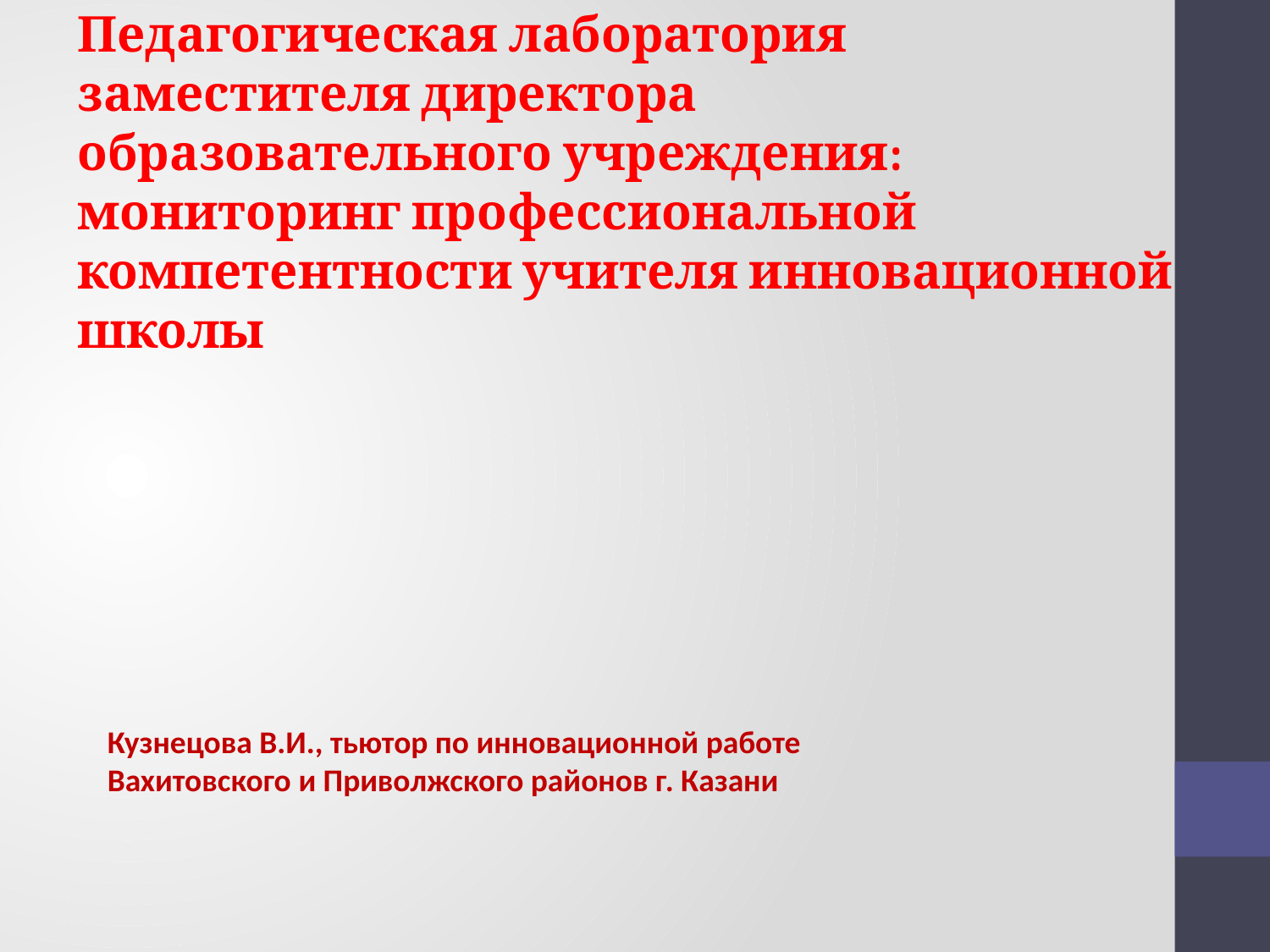

Педагогическая лаборатория заместителя директора образовательного учреждения: мониторинг профессиональной компетентности учителя инновационной школы
Кузнецова В.И., тьютор по инновационной работе Вахитовского и Приволжского районов г. Казани